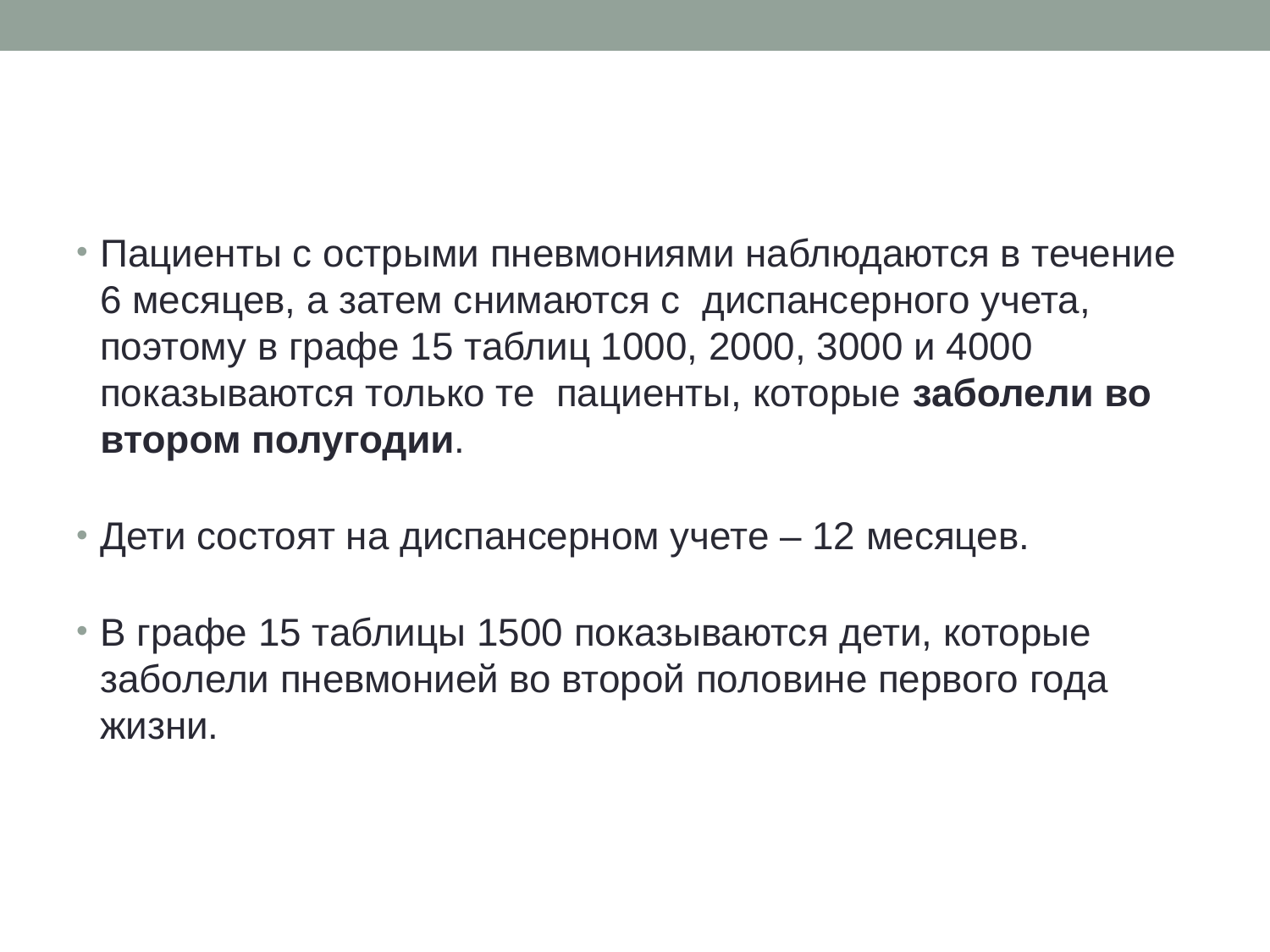

Пациенты с острыми пневмониями наблюдаются в течение 6 месяцев, а затем снимаются с  диспансерного учета, поэтому в графе 15 таблиц 1000, 2000, 3000 и 4000 показываются только те  пациенты, которые заболели во втором полугодии.

Дети состоят на диспансерном учете – 12 месяцев.

В графе 15 таблицы 1500 показываются дети, которые заболели пневмонией во второй половине первого года жизни.